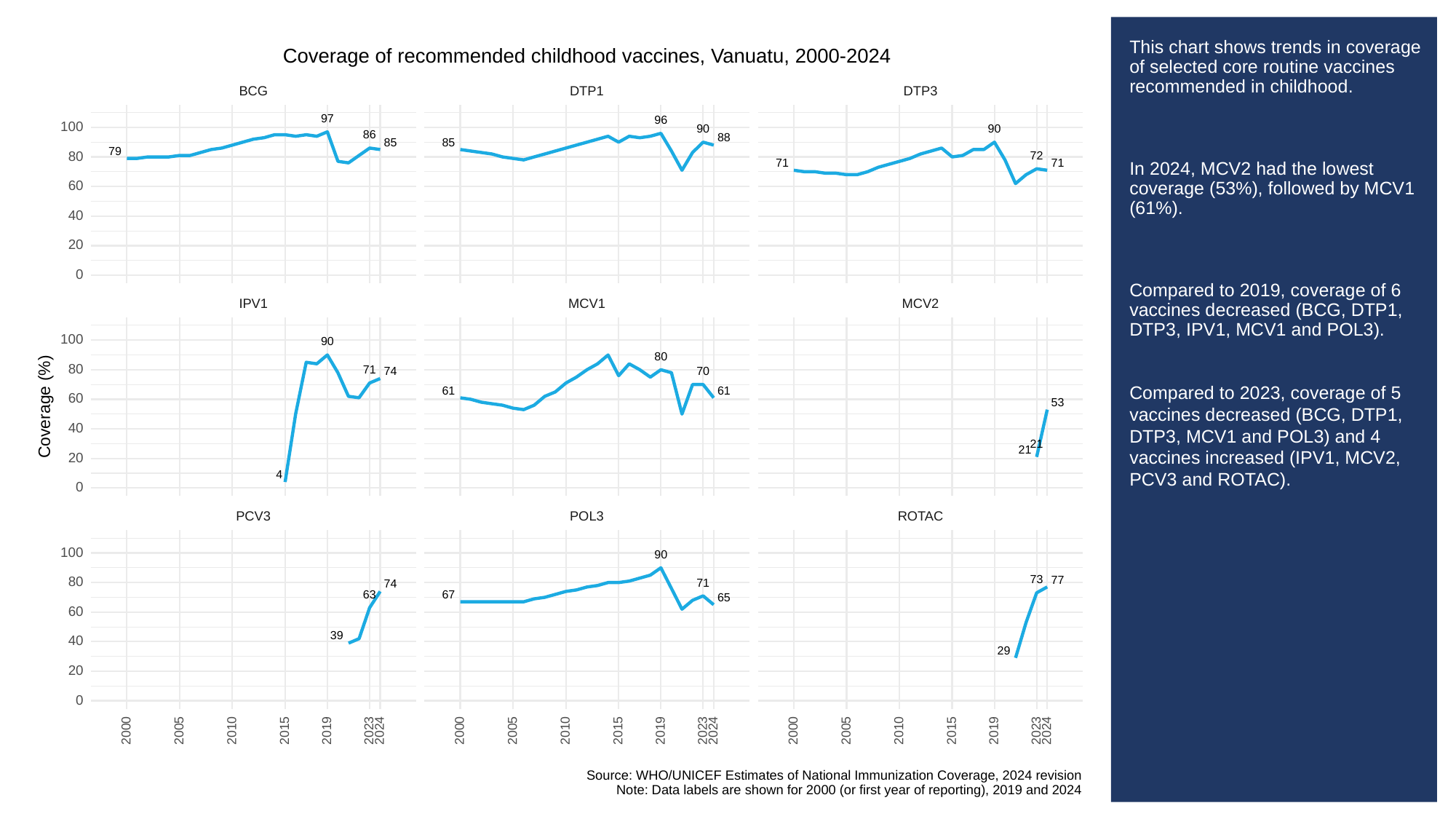

# This chart shows trends in coverage of selected core routine vaccines recommended in childhood.

In 2024, MCV2 had the lowest coverage (53%), followed by MCV1 (61%).

Compared to 2019, coverage of 6 vaccines decreased (BCG, DTP1, DTP3, IPV1, MCV1 and POL3).

Compared to 2023, coverage of 5 vaccines decreased (BCG, DTP1, DTP3, MCV1 and POL3) and 4 vaccines increased (IPV1, MCV2, PCV3 and ROTAC).

Coverage of recommended childhood vaccines, Vanuatu, 2000-2024
BCG
DTP3
DTP1

97
96
100
90
90

86

88
85
85

79
80
72

71
71

60

40

20

0

MCV1
MCV2
IPV1

100
90

80

80
71
70
74

61
61
60
53
Coverage (%)

40

21

21
20

4

0

POL3
PCV3
ROTAC

100
90

73
77
80
71
74

67
63

65

60

39
40

29

20

0

2023
2023
2023
2000
2005
2010
2015
2019
2024
2000
2005
2010
2015
2019
2024
2000
2005
2010
2015
2019
2024
Source: WHO/UNICEF Estimates of National Immunization Coverage, 2024 revision
Note: Data labels are shown for 2000 (or first year of reporting), 2019 and 2024